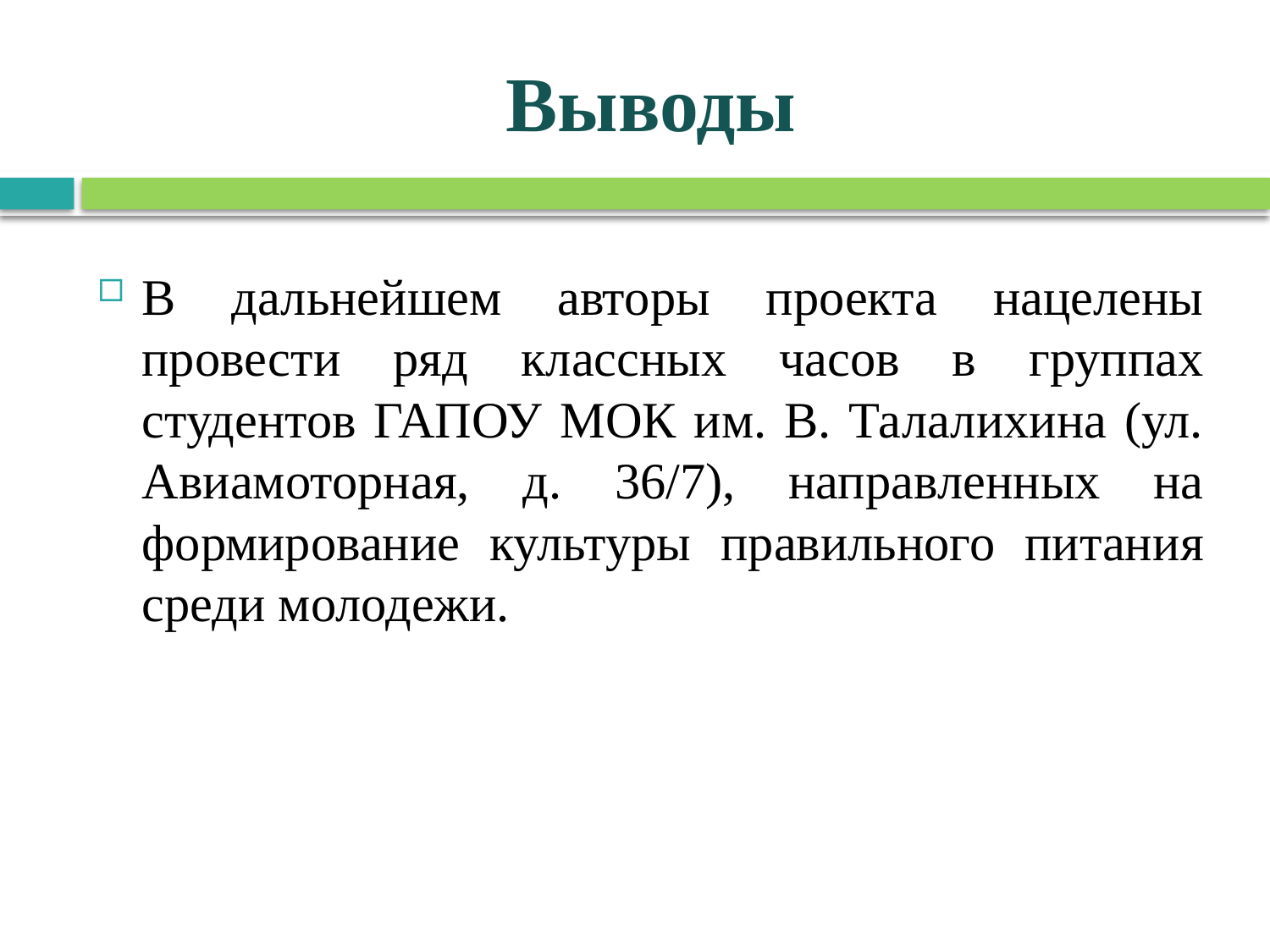

# Выводы
В дальнейшем авторы проекта нацелены провести ряд классных часов в группах студентов ГАПОУ МОК им. В. Талалихина (ул. Авиамоторная, д. 36/7), направленных на формирование культуры правильного питания среди молодежи.